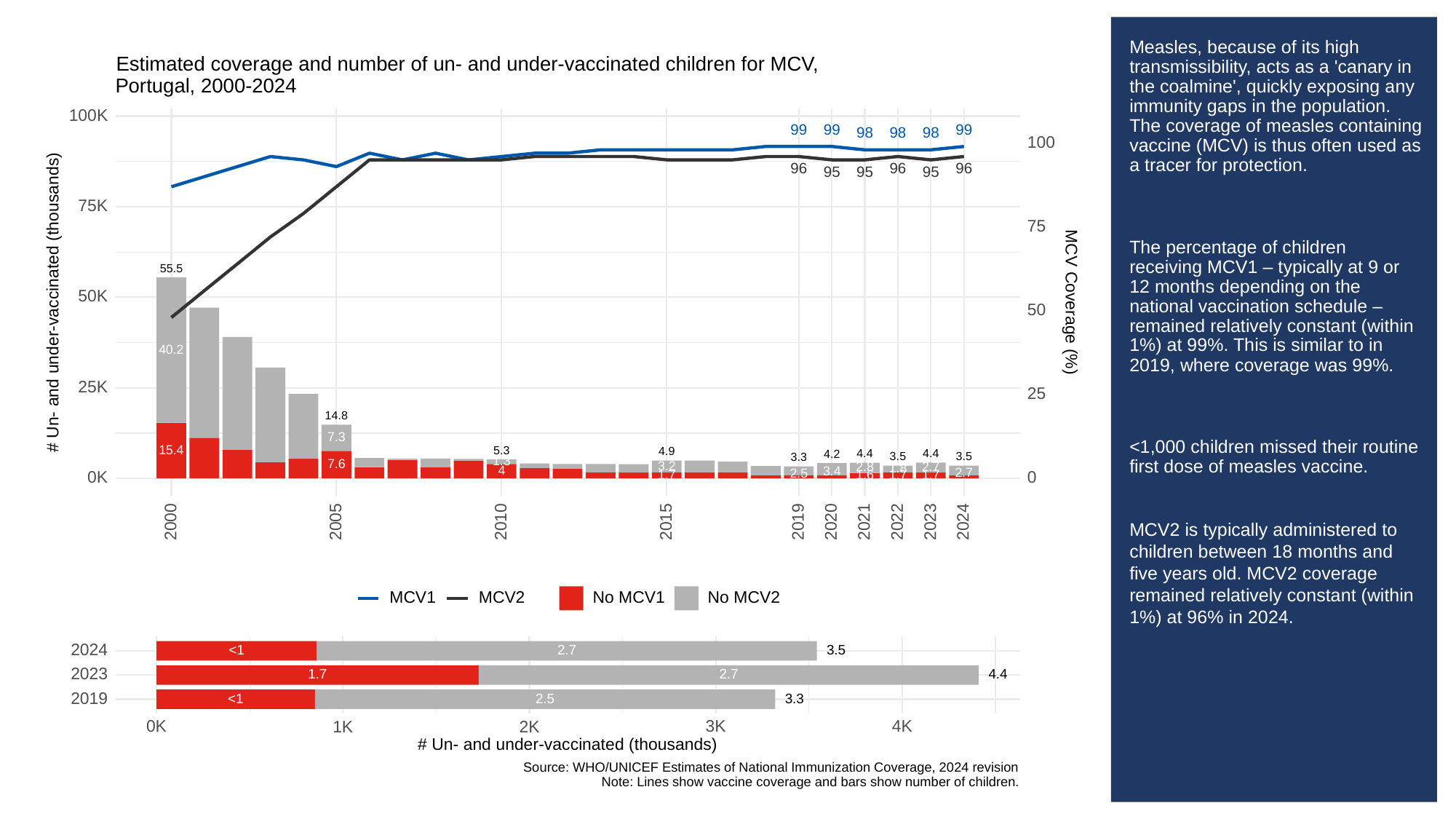

# Measles, because of its high transmissibility, acts as a 'canary in the coalmine', quickly exposing any immunity gaps in the population. The coverage of measles containing vaccine (MCV) is thus often used as a tracer for protection.

The percentage of children receiving MCV1 – typically at 9 or 12 months depending on the national vaccination schedule – remained relatively constant (within 1%) at 99%. This is similar to in 2019, where coverage was 99%.

<1,000 children missed their routine first dose of measles vaccine.

MCV2 is typically administered to children between 18 months and five years old. MCV2 coverage remained relatively constant (within 1%) at 96% in 2024.

Estimated coverage and number of un- and under-vaccinated children for MCV,
Portugal, 2000-2024

100K

99
99
99
98
98
98
100

96
96
96
95
95
95
75K

75

55.5

50K
# Un- and under-vaccinated (thousands)
MCV Coverage (%)

50

40.2

25K

25

14.8

7.3

15.4
5.3
4.9

4.4
4.4
4.2

3.5
3.5
3.3
1.3

7.6

3.2

2.7
2.8

1.8

4

3.4

2.7
2.5
1.7
1.7
1.7
1.6

0K
0

2023
2000
2005
2010
2015
2019
2020
2021
2022
2024

MCV1
MCV2
No MCV1
No MCV2

2024
3.5
<1
2.7

2023
1.7
2.7
4.4

2019
3.3
2.5
<1

3K
0K
1K
2K
4K
# Un- and under-vaccinated (thousands)
Source: WHO/UNICEF Estimates of National Immunization Coverage, 2024 revision
Note: Lines show vaccine coverage and bars show number of children.